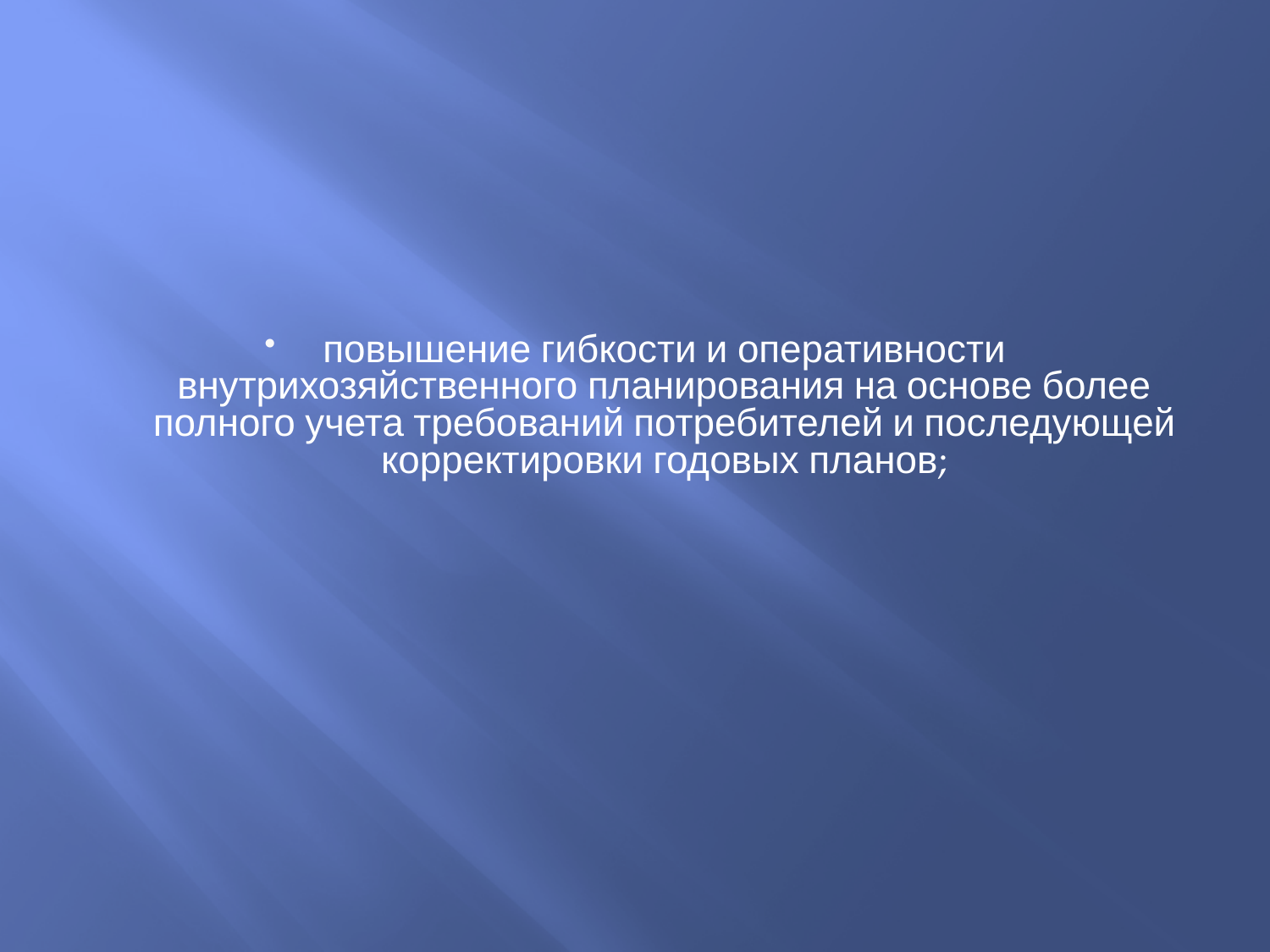

повышение гибкости и оперативности внутрихозяйственного планирования на основе более полного учета требований потребителей и последующей корректировки годовых планов;